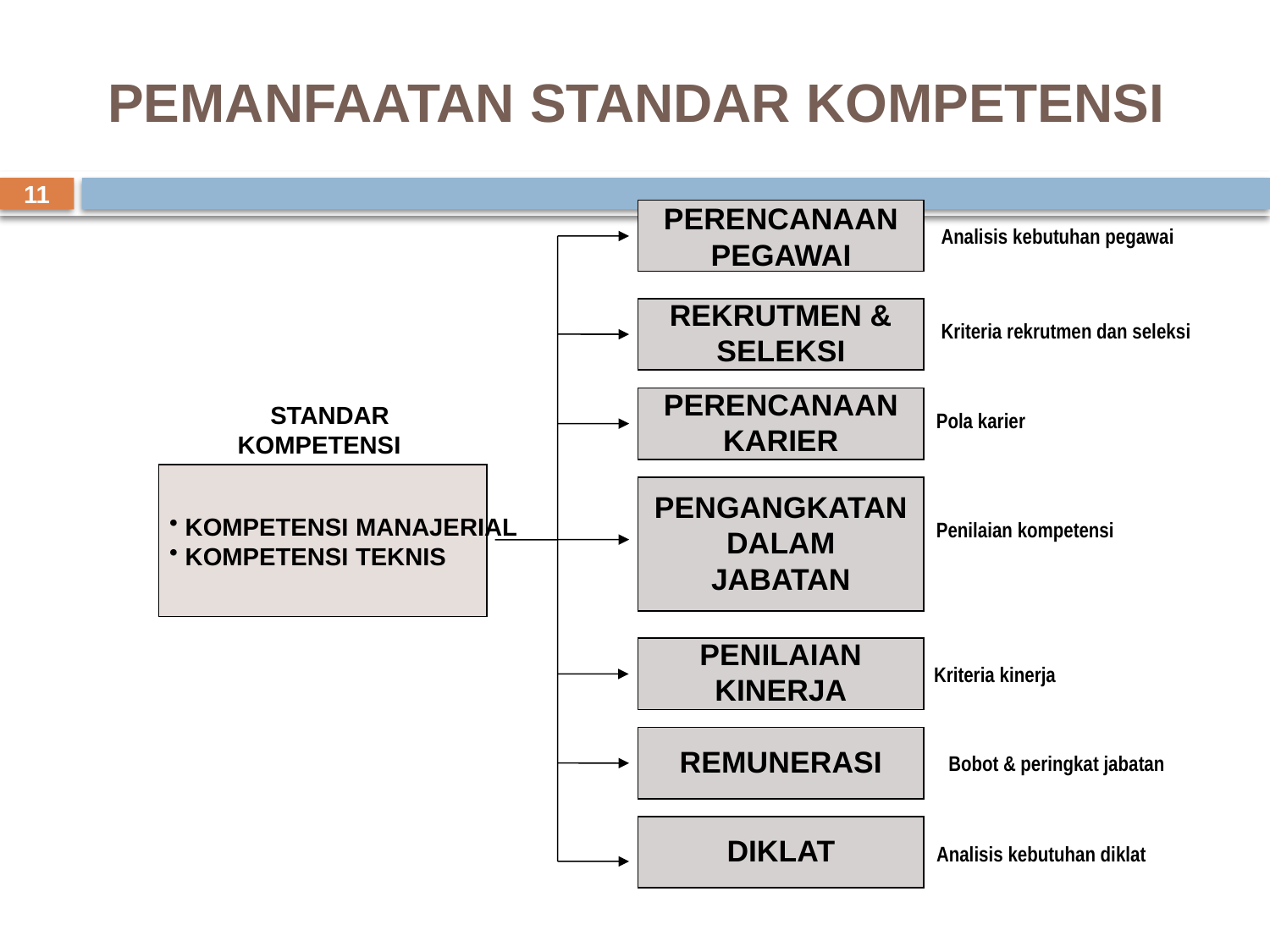

# PEMANFAATAN STANDAR KOMPETENSI
11
PERENCANAAN
PEGAWAI
  Analisis kebutuhan pegawai

REKRUTMEN &
SELEKSI

 Kriteria rekrutmen dan seleksi

PERENCANAAN
KARIER

  STANDAR KOMPETENSI
Pola karier

 KOMPETENSI MANAJERIAL
 KOMPETENSI TEKNIS

PENGANGKATAN
DALAM
JABATAN

Penilaian kompetensi

PENILAIAN
KINERJA

Kriteria kinerja

   Bobot & peringkat jabatan

REMUNERASI

DIKLAT

Analisis kebutuhan diklat